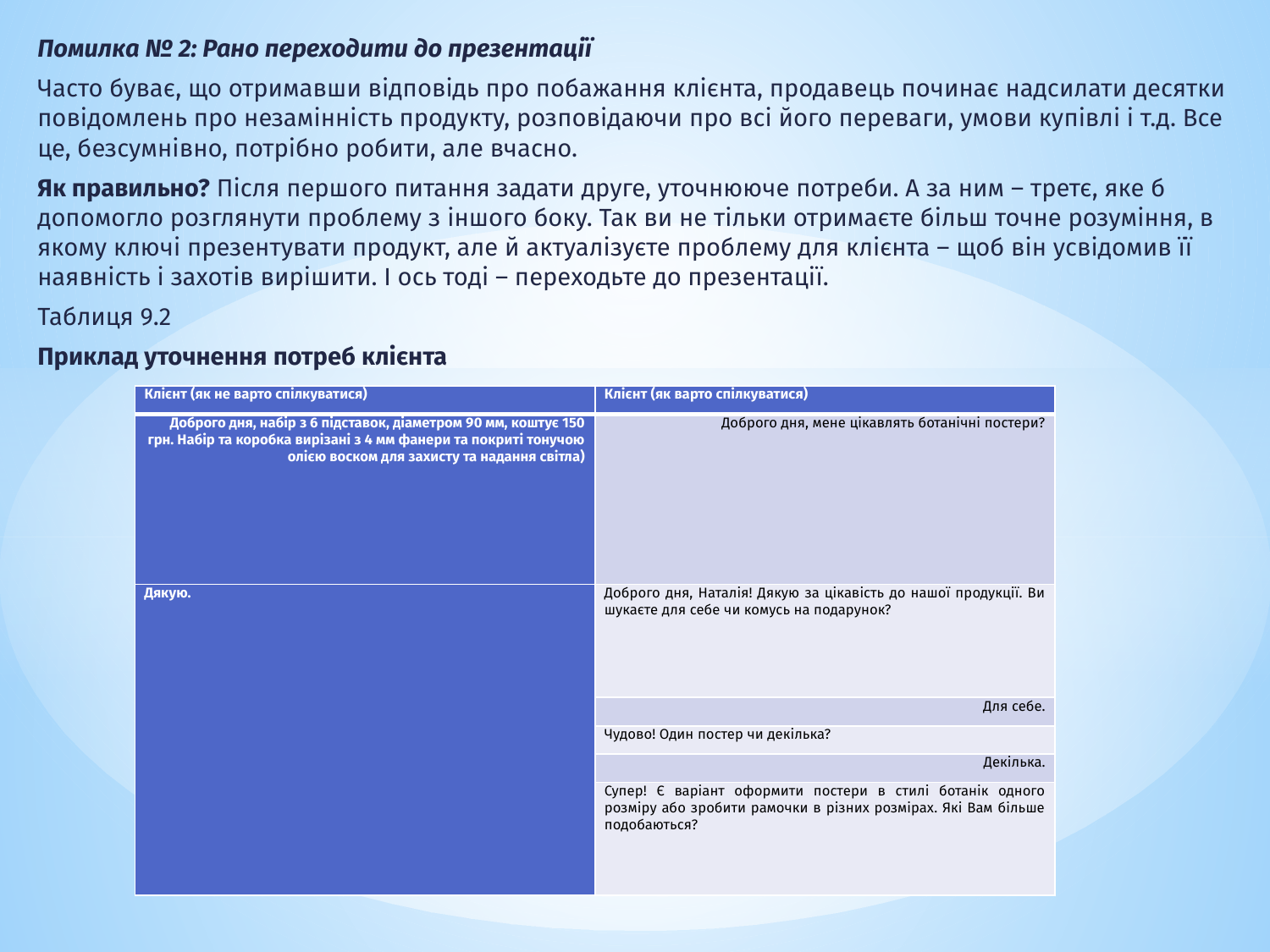

Помилка № 2: Рано переходити до презентації
Часто буває, що отримавши відповідь про побажання клієнта, продавець починає надсилати десятки повідомлень про незамінність продукту, розповідаючи про всі його переваги, умови купівлі і т.д. Все це, безсумнівно, потрібно робити, але вчасно.
Як правильно? Після першого питання задати друге, уточнююче потреби. А за ним – третє, яке б допомогло розглянути проблему з іншого боку. Так ви не тільки отримаєте більш точне розуміння, в якому ключі презентувати продукт, але й актуалізуєте проблему для клієнта – щоб він усвідомив її наявність і захотів вирішити. І ось тоді – переходьте до презентації.
Таблиця 9.2
Приклад уточнення потреб клієнта

| Клієнт (як не варто спілкуватися) | Клієнт (як варто спілкуватися) |
| --- | --- |
| Доброго дня, набір з 6 підставок, діаметром 90 мм, коштує 150 грн. Набір та коробка вирізані з 4 мм фанери та покриті тонучою олією воском для захисту та надання світла) | Доброго дня, мене цікавлять ботанічні постери? |
| Дякую. | Доброго дня, Наталія! Дякую за цікавість до нашої продукції. Ви шукаєте для себе чи комусь на подарунок? |
|  | Для себе. |
|  | Чудово! Один постер чи декілька? |
|  | Декілька. |
|  | Супер! Є варіант оформити постери в стилі ботанік одного розміру або зробити рамочки в різних розмірах. Які Вам більше подобаються? |